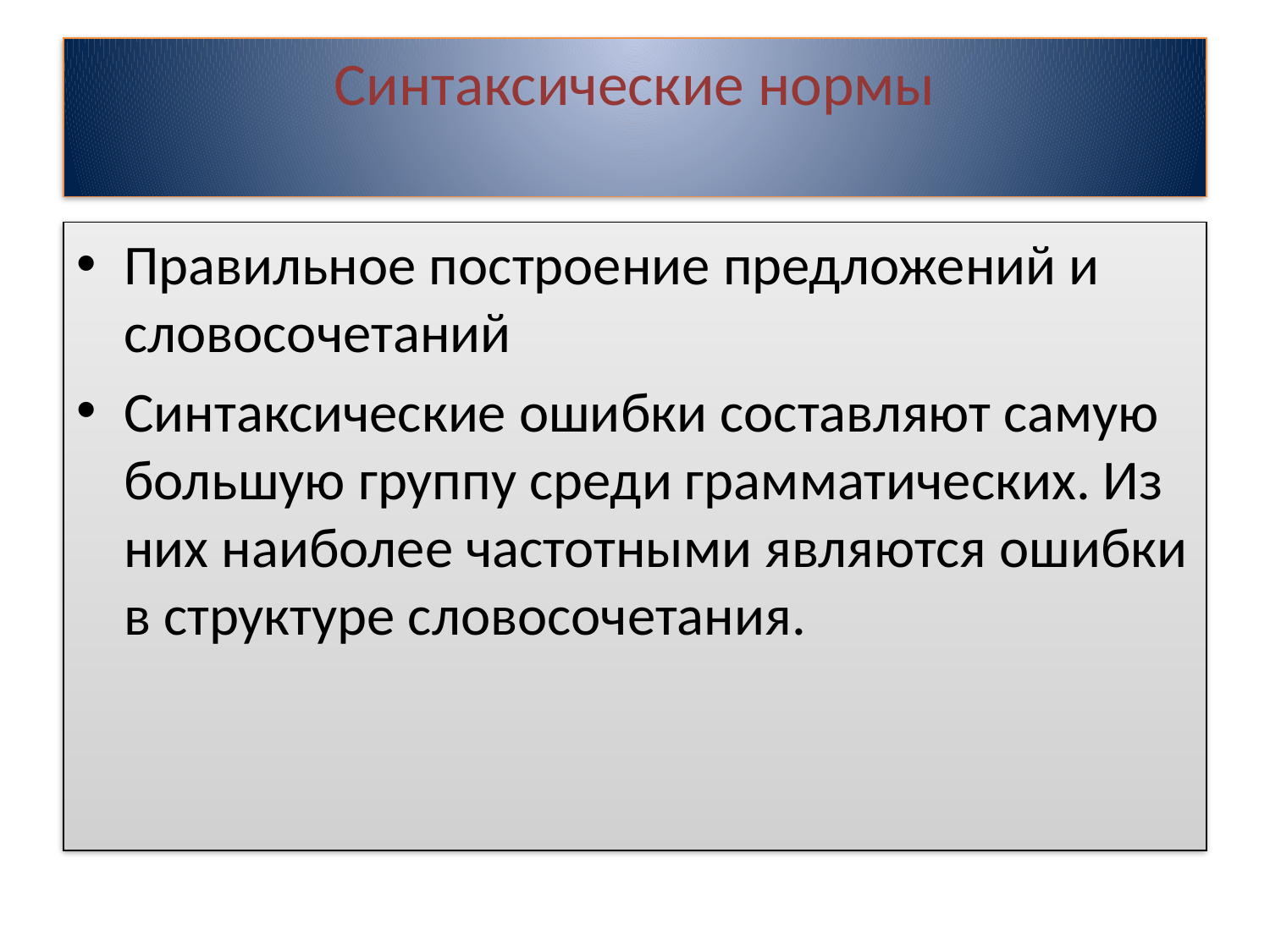

# Синтаксические нормы
Правильное построение предложений и словосочетаний
Синтаксические ошибки составляют самую большую группу среди грамматических. Из них наиболее частотными являются ошибки в структуре словосочетания.